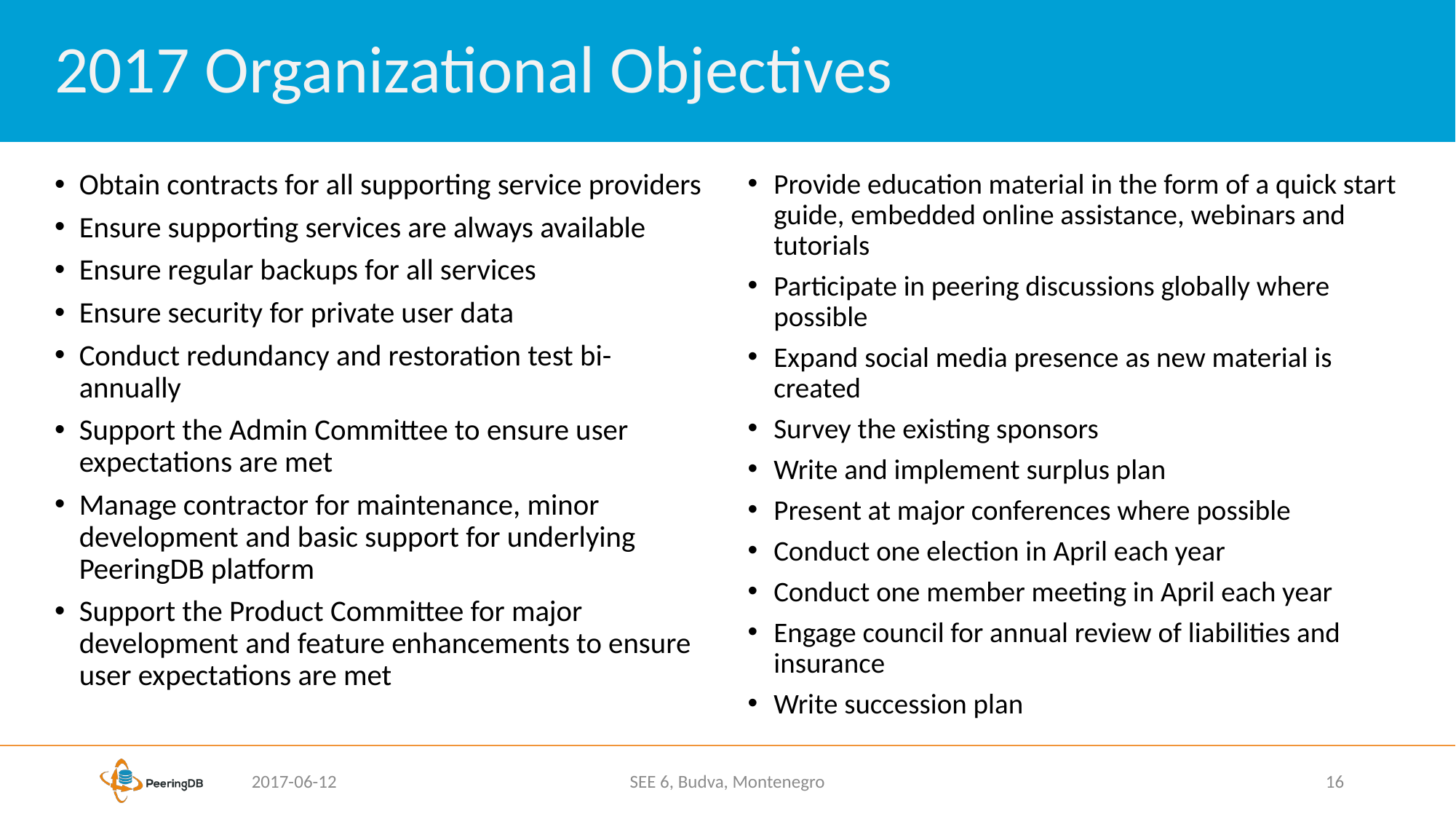

# 2017 Organizational Objectives
Obtain contracts for all supporting service providers
Ensure supporting services are always available
Ensure regular backups for all services
Ensure security for private user data
Conduct redundancy and restoration test bi-annually
Support the Admin Committee to ensure user expectations are met
Manage contractor for maintenance, minor development and basic support for underlying PeeringDB platform
Support the Product Committee for major development and feature enhancements to ensure user expectations are met

Provide education material in the form of a quick start guide, embedded online assistance, webinars and tutorials
Participate in peering discussions globally where possible
Expand social media presence as new material is created
Survey the existing sponsors
Write and implement surplus plan
Present at major conferences where possible
Conduct one election in April each year
Conduct one member meeting in April each year
Engage council for annual review of liabilities and insurance
Write succession plan
2017-06-12
SEE 6, Budva, Montenegro
16